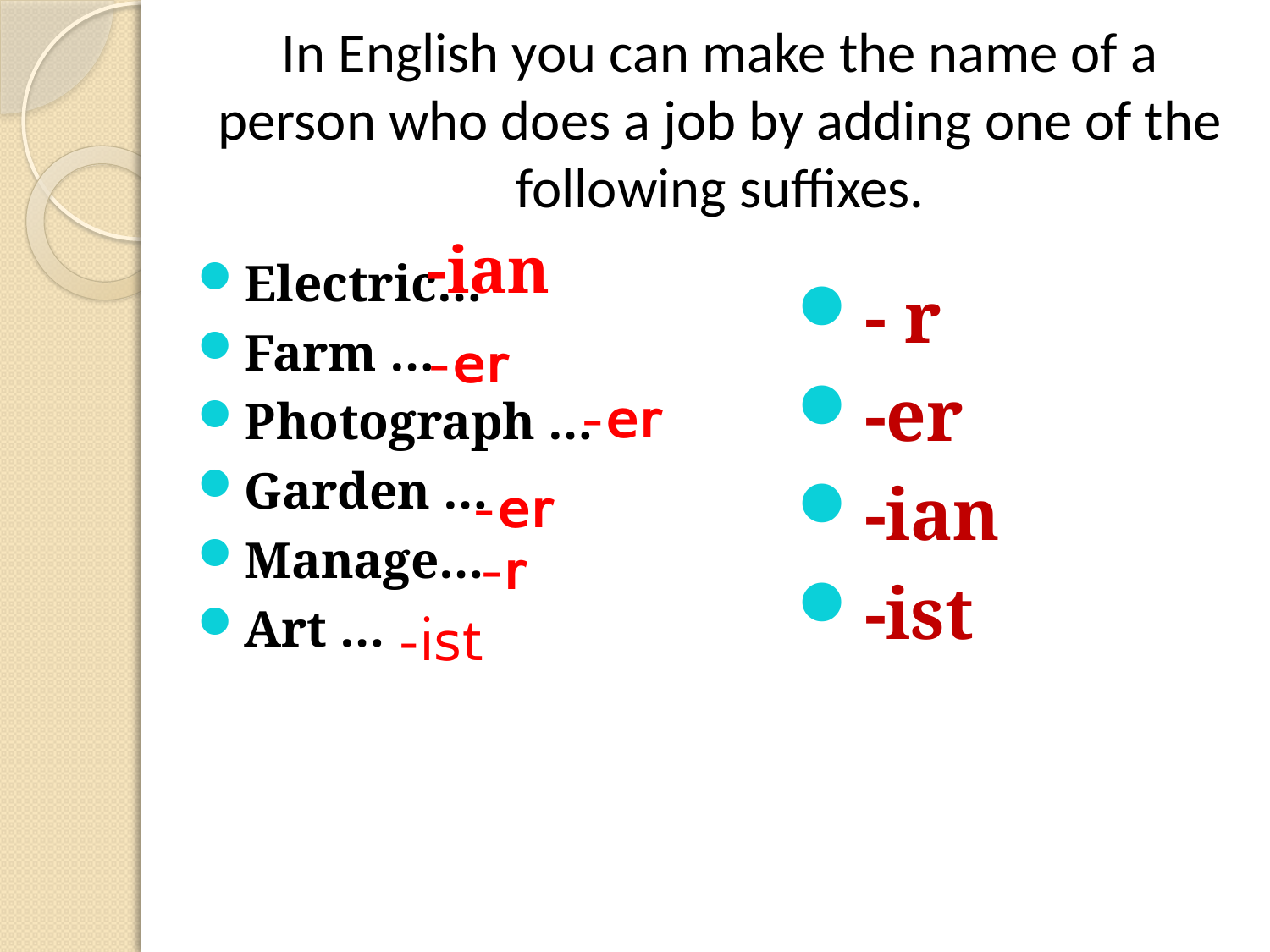

# In English you can make the name of a person who does a job by adding one of the following suffixes.
-ian
Electric…
Farm …
Photograph …
Garden …
Manage…
Art …
- r
-er
-ian
-ist
-er
-er
-er
-r
-ist